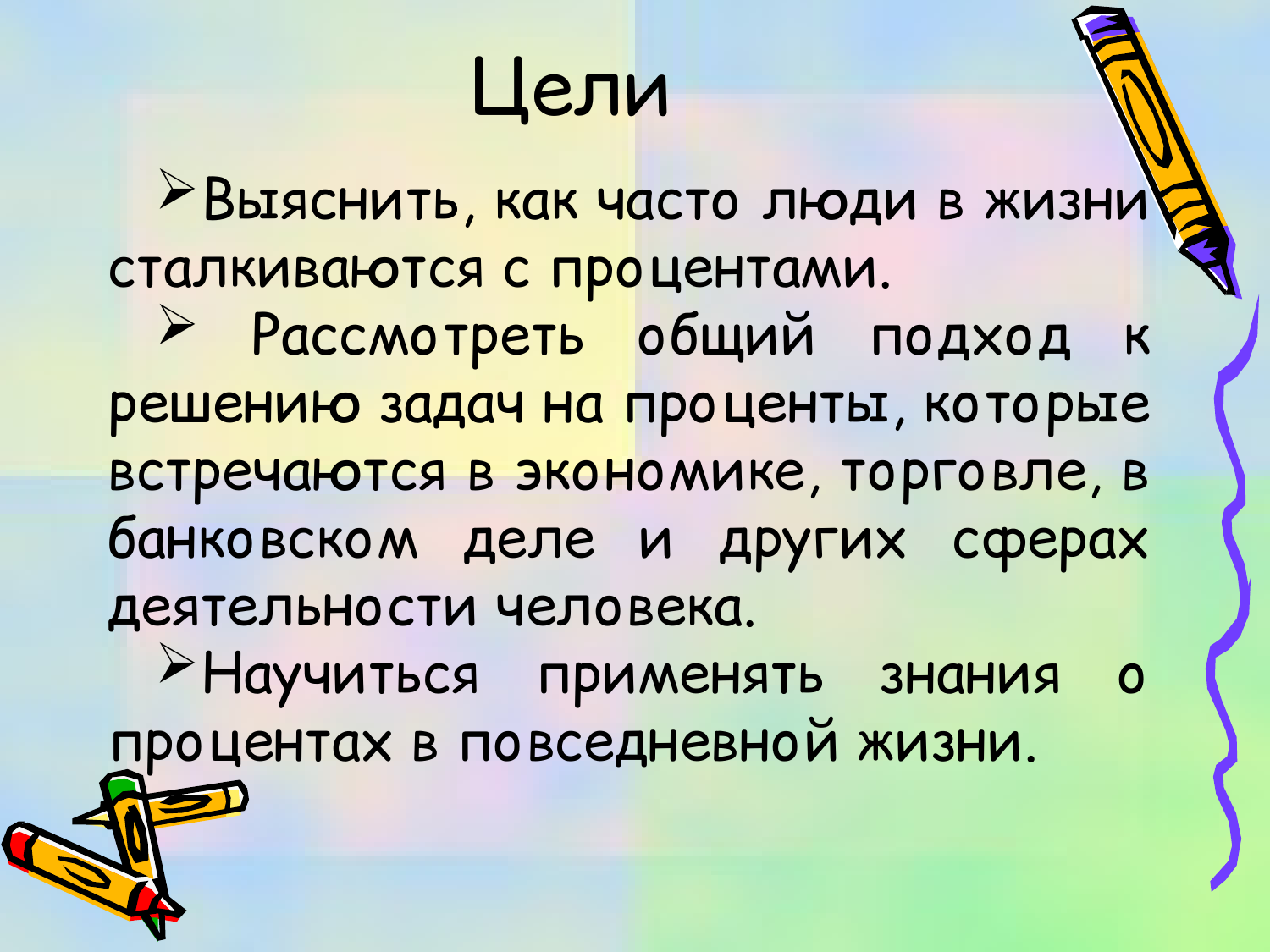

# Цели
Выяснить, как часто люди в жизни сталкиваются с процентами.
 Рассмотреть общий подход к решению задач на проценты, которые встречаются в экономике, торговле, в банковском деле и других сферах деятельности человека.
Научиться применять знания о процентах в повседневной жизни.